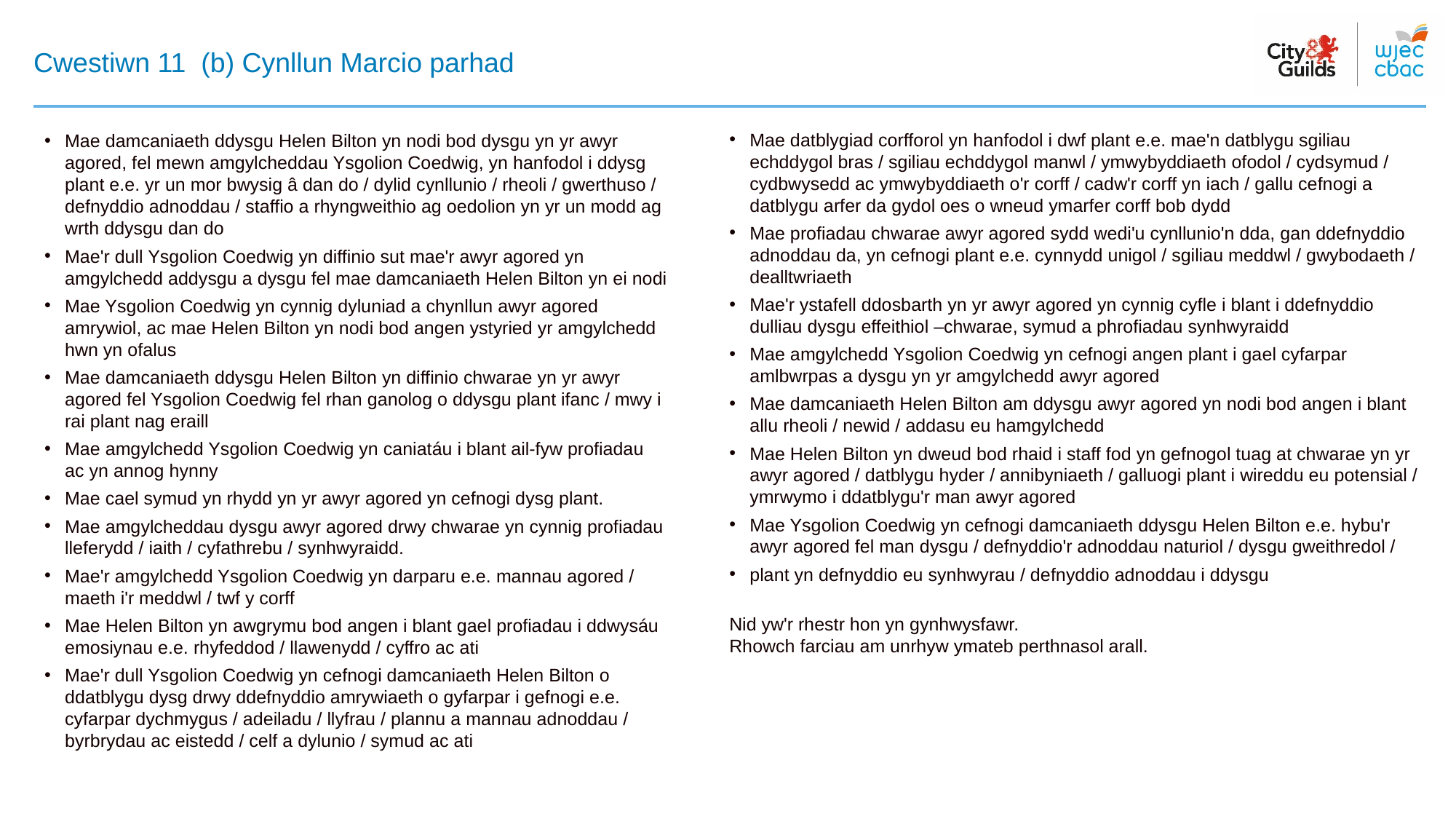

# Cwestiwn 11  (b) Cynllun Marcio parhad
Mae datblygiad corfforol yn hanfodol i dwf plant e.e. mae'n datblygu sgiliau echddygol bras / sgiliau echddygol manwl / ymwybyddiaeth ofodol / cydsymud / cydbwysedd ac ymwybyddiaeth o'r corff / cadw'r corff yn iach / gallu cefnogi a datblygu arfer da gydol oes o wneud ymarfer corff bob dydd
Mae profiadau chwarae awyr agored sydd wedi'u cynllunio'n dda, gan ddefnyddio adnoddau da, yn cefnogi plant e.e. cynnydd unigol / sgiliau meddwl / gwybodaeth / dealltwriaeth
Mae'r ystafell ddosbarth yn yr awyr agored yn cynnig cyfle i blant i ddefnyddio dulliau dysgu effeithiol –chwarae, symud a phrofiadau synhwyraidd
Mae amgylchedd Ysgolion Coedwig yn cefnogi angen plant i gael cyfarpar amlbwrpas a dysgu yn yr amgylchedd awyr agored
Mae damcaniaeth Helen Bilton am ddysgu awyr agored yn nodi bod angen i blant allu rheoli / newid / addasu eu hamgylchedd
Mae Helen Bilton yn dweud bod rhaid i staff fod yn gefnogol tuag at chwarae yn yr awyr agored / datblygu hyder / annibyniaeth / galluogi plant i wireddu eu potensial / ymrwymo i ddatblygu'r man awyr agored
Mae Ysgolion Coedwig yn cefnogi damcaniaeth ddysgu Helen Bilton e.e. hybu'r awyr agored fel man dysgu / defnyddio'r adnoddau naturiol / dysgu gweithredol /
plant yn defnyddio eu synhwyrau / defnyddio adnoddau i ddysgu

Nid yw'r rhestr hon yn gynhwysfawr.
Rhowch farciau am unrhyw ymateb perthnasol arall.
Mae damcaniaeth ddysgu Helen Bilton yn nodi bod dysgu yn yr awyr agored, fel mewn amgylcheddau Ysgolion Coedwig, yn hanfodol i ddysg plant e.e. yr un mor bwysig â dan do / dylid cynllunio / rheoli / gwerthuso / defnyddio adnoddau / staffio a rhyngweithio ag oedolion yn yr un modd ag wrth ddysgu dan do
Mae'r dull Ysgolion Coedwig yn diffinio sut mae'r awyr agored yn amgylchedd addysgu a dysgu fel mae damcaniaeth Helen Bilton yn ei nodi
Mae Ysgolion Coedwig yn cynnig dyluniad a chynllun awyr agored amrywiol, ac mae Helen Bilton yn nodi bod angen ystyried yr amgylchedd hwn yn ofalus
Mae damcaniaeth ddysgu Helen Bilton yn diffinio chwarae yn yr awyr agored fel Ysgolion Coedwig fel rhan ganolog o ddysgu plant ifanc / mwy i rai plant nag eraill
Mae amgylchedd Ysgolion Coedwig yn caniatáu i blant ail-fyw profiadau ac yn annog hynny
Mae cael symud yn rhydd yn yr awyr agored yn cefnogi dysg plant.
Mae amgylcheddau dysgu awyr agored drwy chwarae yn cynnig profiadau lleferydd / iaith / cyfathrebu / synhwyraidd.
Mae'r amgylchedd Ysgolion Coedwig yn darparu e.e. mannau agored / maeth i'r meddwl / twf y corff
Mae Helen Bilton yn awgrymu bod angen i blant gael profiadau i ddwysáu emosiynau e.e. rhyfeddod / llawenydd / cyffro ac ati
Mae'r dull Ysgolion Coedwig yn cefnogi damcaniaeth Helen Bilton o ddatblygu dysg drwy ddefnyddio amrywiaeth o gyfarpar i gefnogi e.e. cyfarpar dychmygus / adeiladu / llyfrau / plannu a mannau adnoddau / byrbrydau ac eistedd / celf a dylunio / symud ac ati